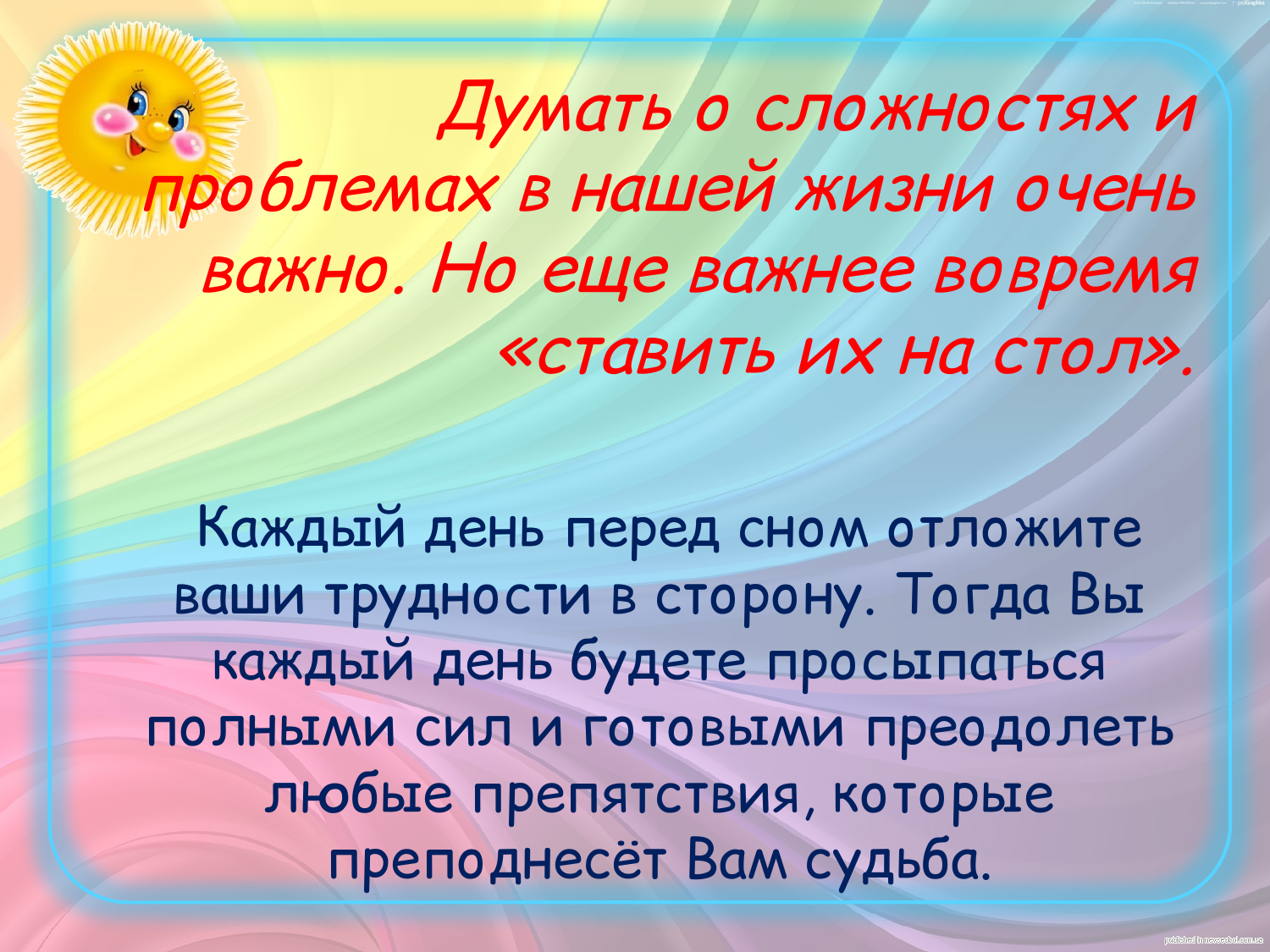

Думать о сложностях и проблемах в нашей жизни очень важно. Но еще важнее вовремя «ставить их на стол».

    Каждый день перед сном отложите ваши трудности в сторону. Тогда Вы каждый день будете просыпаться полными сил и готовыми преодолеть любые препятствия, которые преподнесёт Вам судьба.